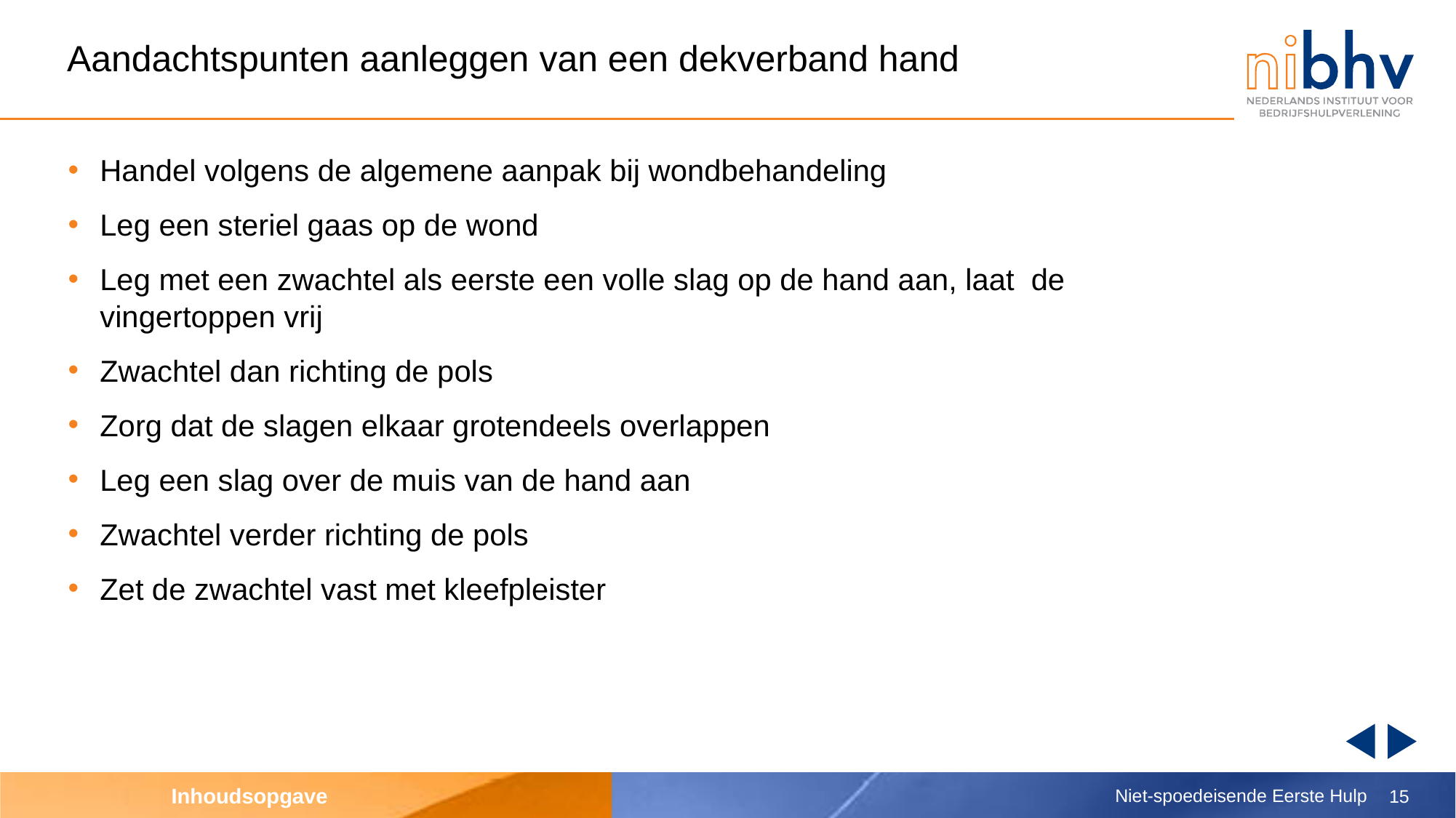

# Aandachtspunten aanleggen van een dekverband hand
Handel volgens de algemene aanpak bij wondbehandeling
Leg een steriel gaas op de wond
Leg met een zwachtel als eerste een volle slag op de hand aan, laat  de vingertoppen vrij
Zwachtel dan richting de pols
Zorg dat de slagen elkaar grotendeels overlappen
Leg een slag over de muis van de hand aan
Zwachtel verder richting de pols
Zet de zwachtel vast met kleefpleister